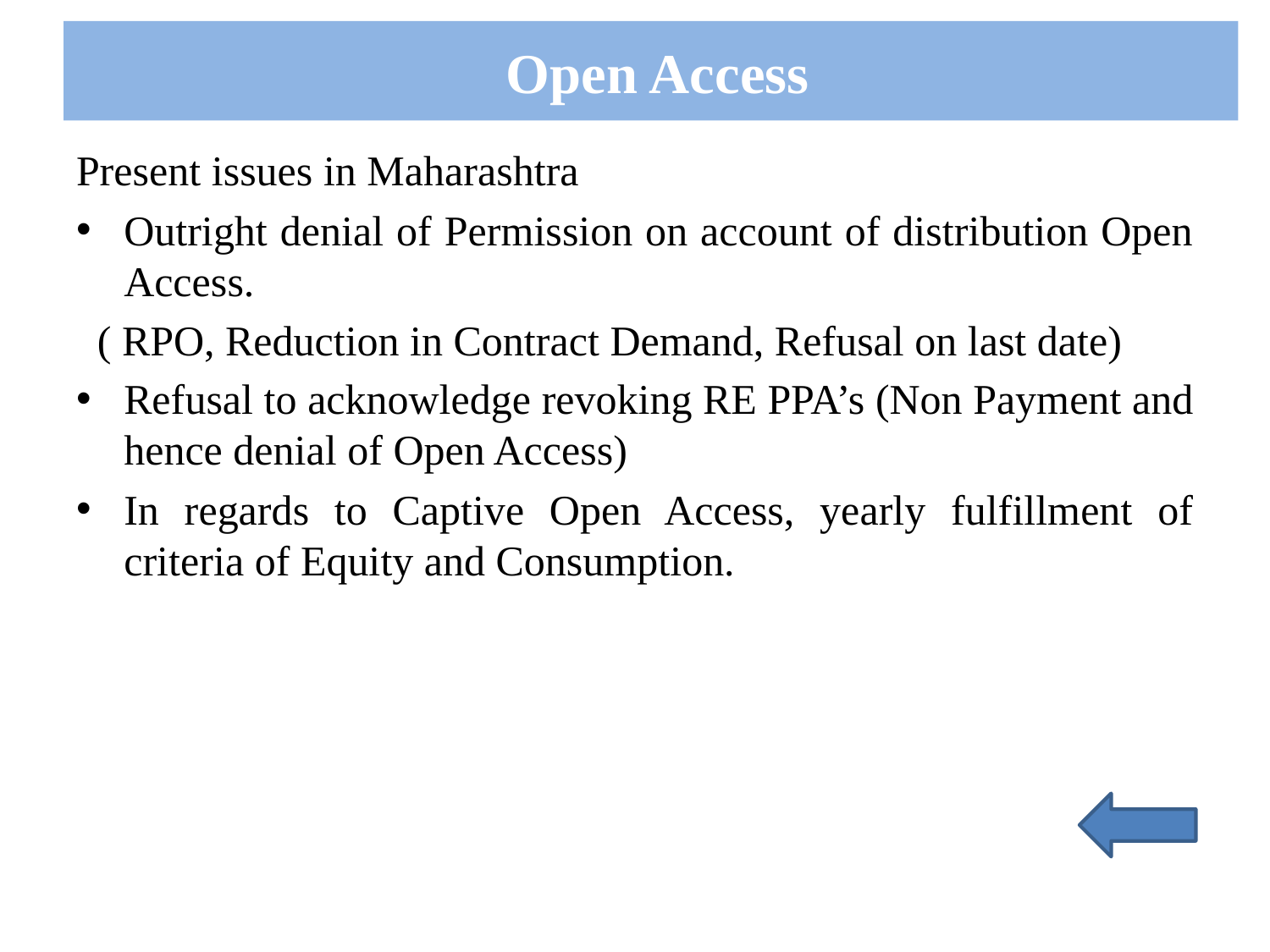

# Open Access
Present issues in Maharashtra
Outright denial of Permission on account of distribution Open Access.
  ( RPO, Reduction in Contract Demand, Refusal on last date)
Refusal to acknowledge revoking RE PPA’s (Non Payment and hence denial of Open Access)
In regards to Captive Open Access, yearly fulfillment of criteria of Equity and Consumption.